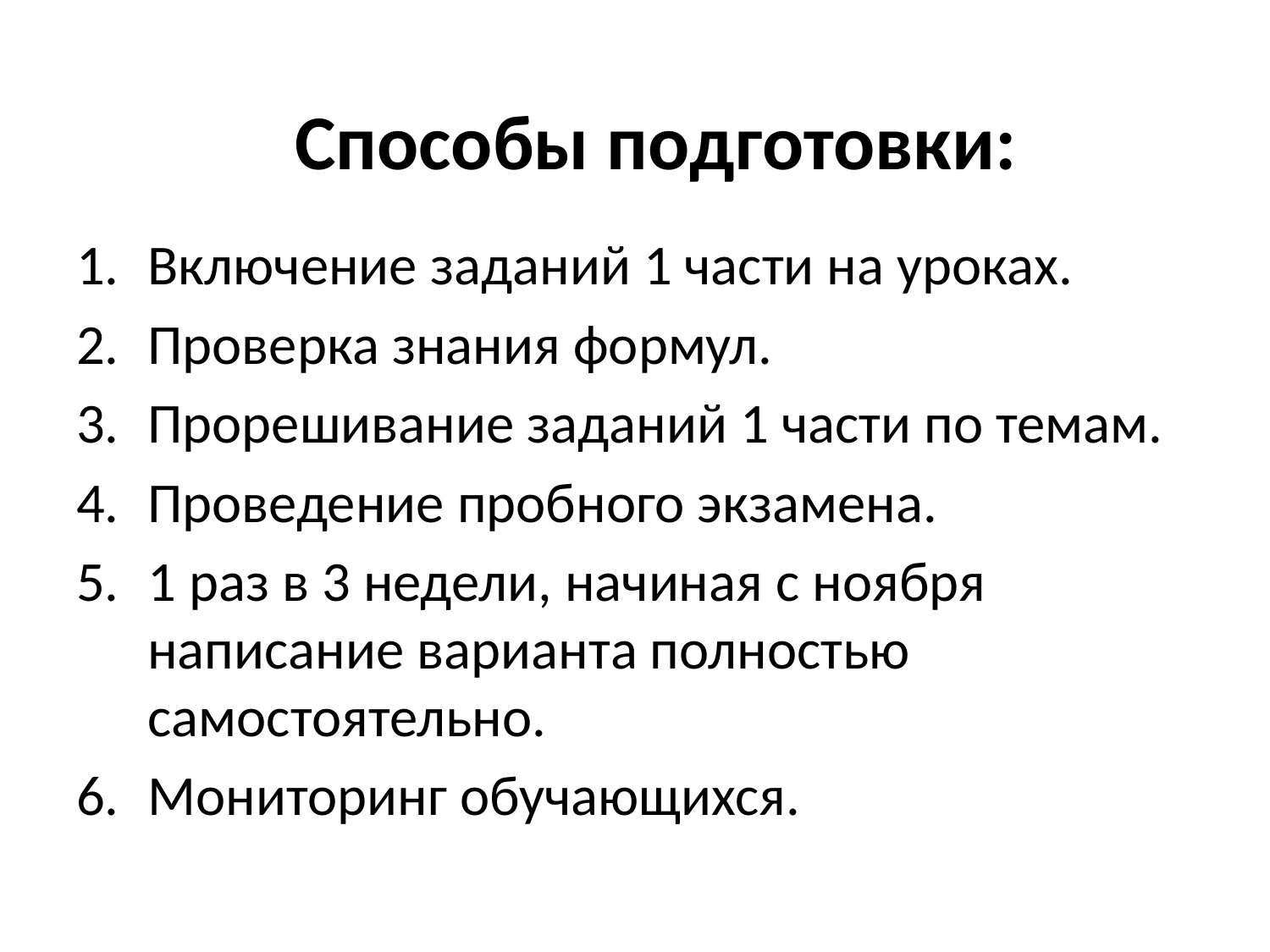

#
Способы подготовки:
Включение заданий 1 части на уроках.
Проверка знания формул.
Прорешивание заданий 1 части по темам.
Проведение пробного экзамена.
1 раз в 3 недели, начиная с ноября написание варианта полностью самостоятельно.
Мониторинг обучающихся.